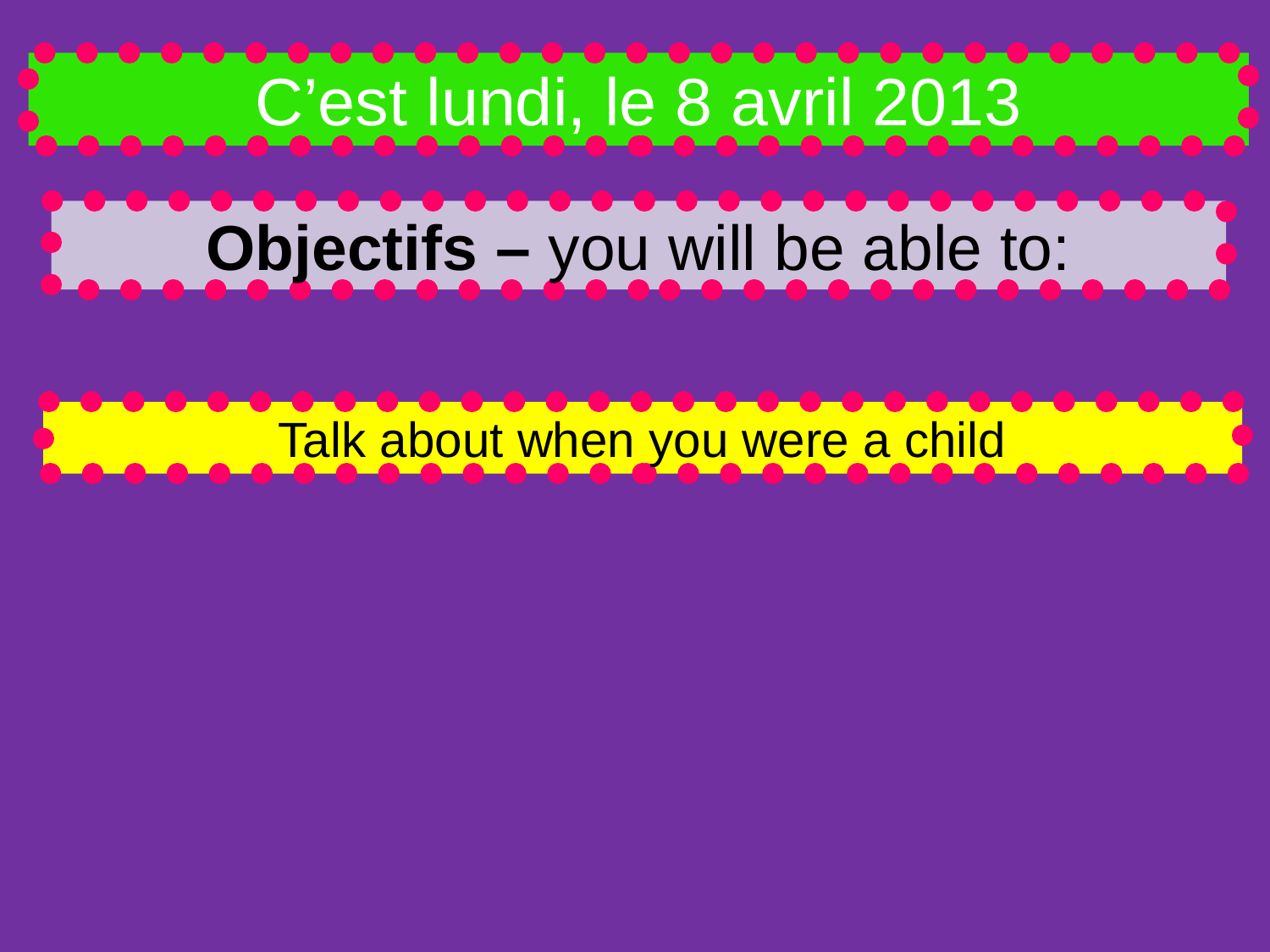

C’est lundi, le 8 avril 2013
Objectifs – you will be able to:
Talk about when you were a child